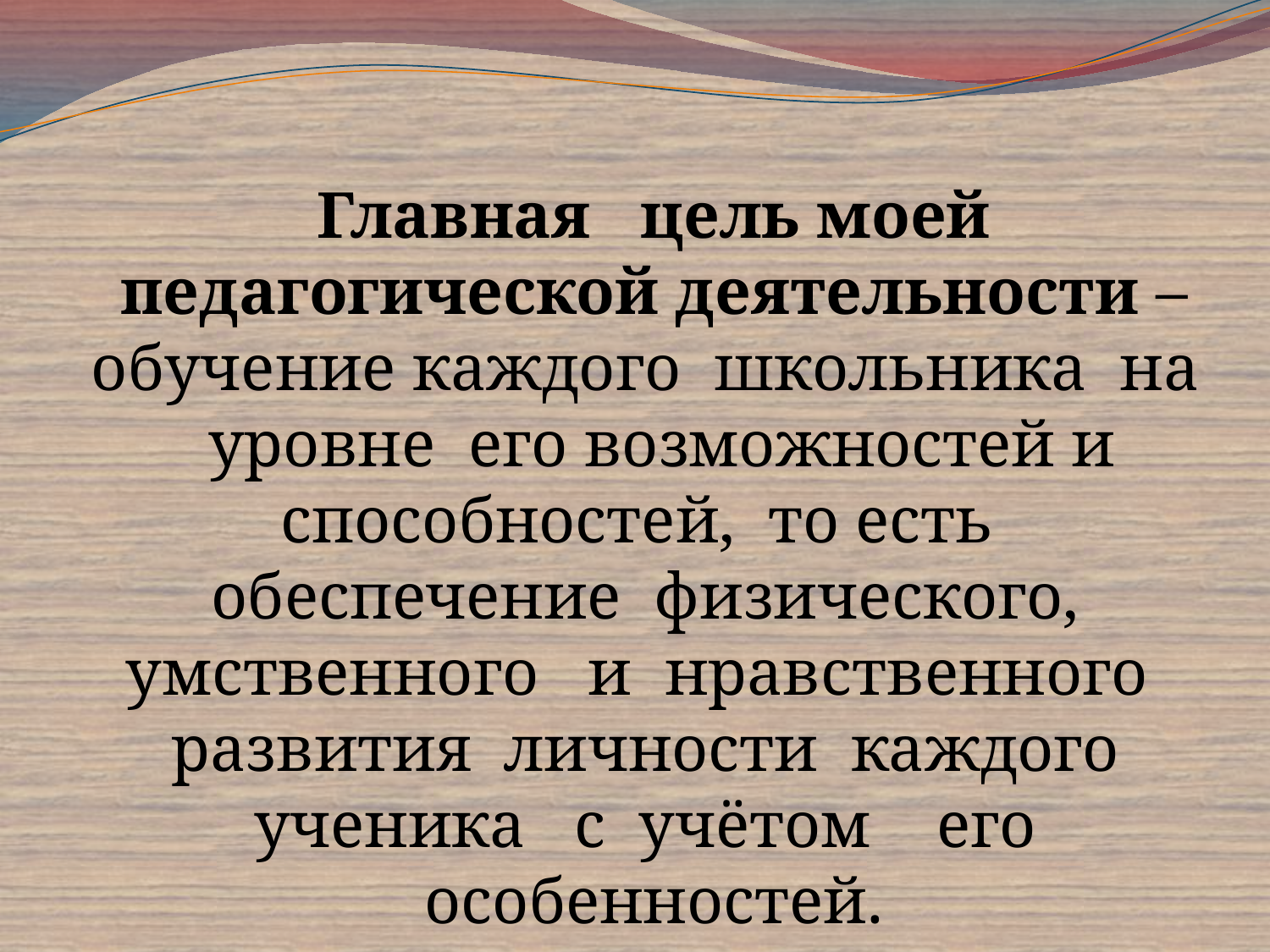

Главная   цель моей педагогической деятельности – обучение каждого  школьника  на   уровне  его возможностей и способностей,  то есть   обеспечение  физического,  умственного   и  нравственного   развития  личности  каждого  ученика   с  учётом    его  особенностей.